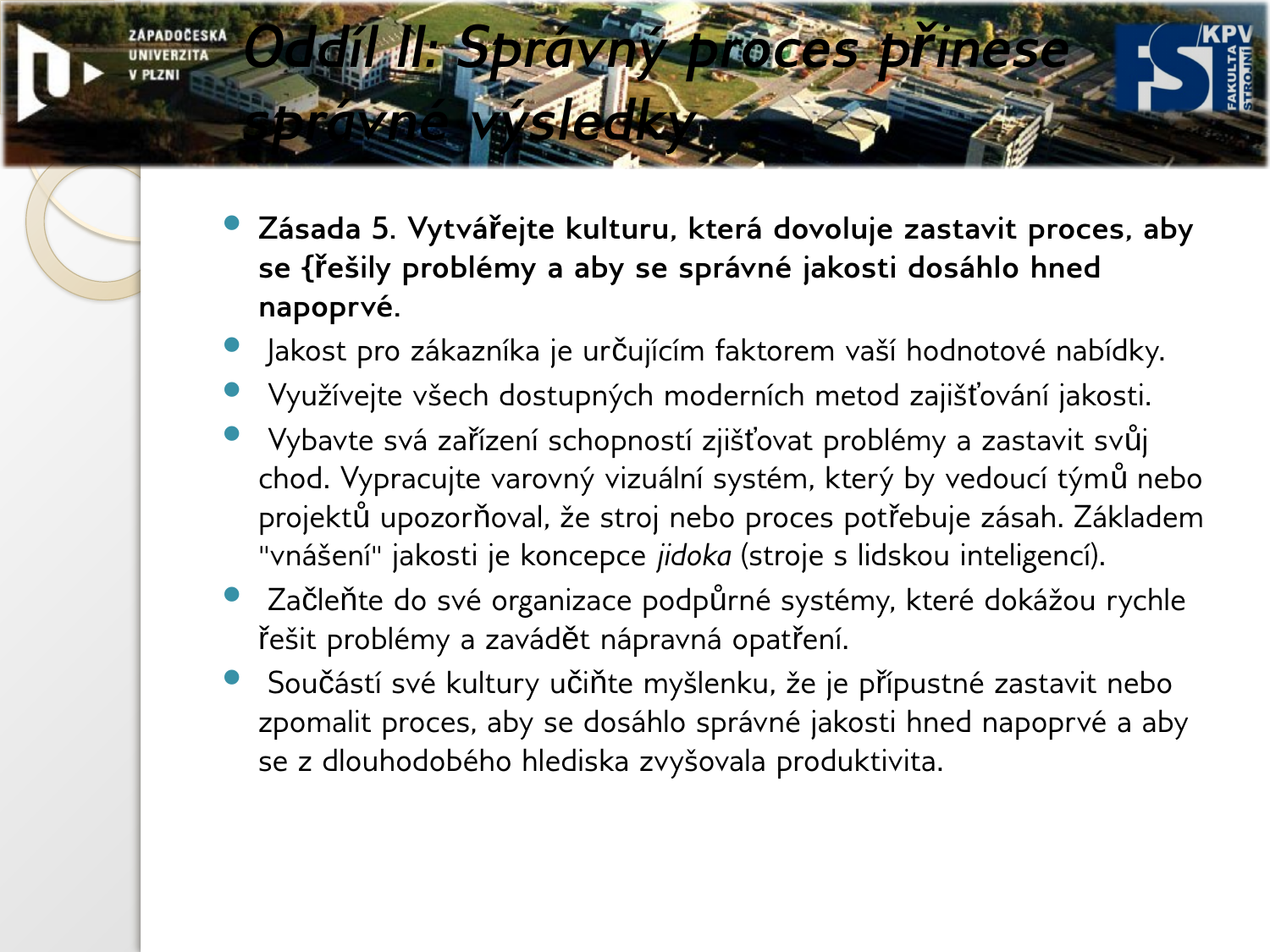

# Oddíl II: Správný proces přinese správné výsledky
Zásada 5. Vytvářejte kulturu, která dovoluje zastavit proces, aby se {řešily problémy a aby se správné jakosti dosáhlo hned napoprvé.
 Jakost pro zákazníka je určujícím faktorem vaší hodnotové nabídky.
 Využívejte všech dostupných moderních metod zajišťování jakosti.
 Vybavte svá zařízení schopností zjišťovat problémy a zastavit svůj chod. Vypracujte varovný vizuální systém, který by vedoucí týmů nebo projektů upozorňoval, že stroj nebo proces potřebuje zásah. Základem "vnášení" jakosti je koncepce jidoka (stroje s lidskou inteligencí).
 Začleňte do své organizace podpůrné systémy, které dokážou rychle řešit problémy a zavádět nápravná opatření.
 Součástí své kultury učiňte myšlenku, že je přípustné zastavit nebo zpomalit proces, aby se dosáhlo správné jakosti hned napoprvé a aby se z dlouhodobého hlediska zvyšovala produktivita.